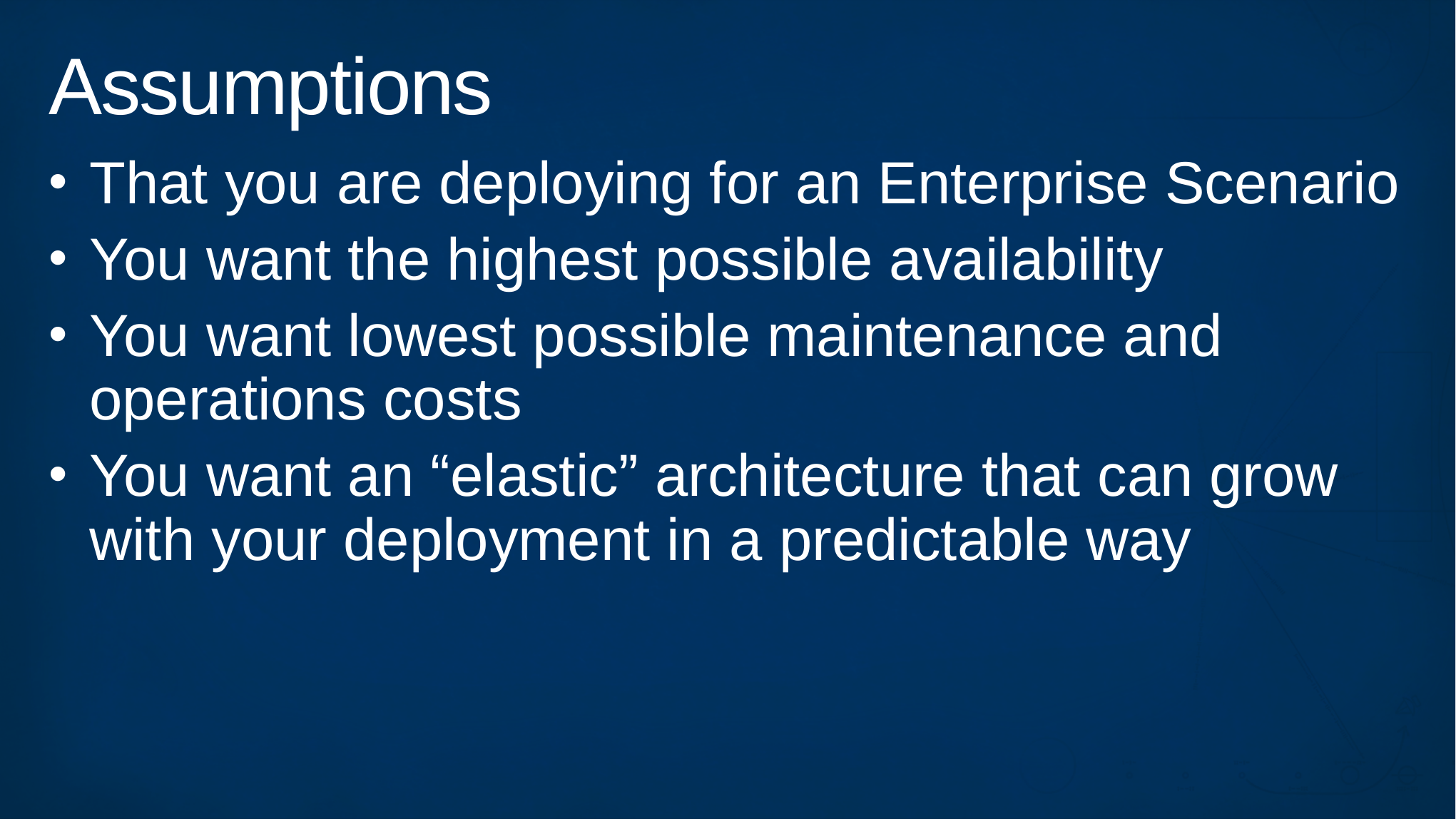

# Assumptions
That you are deploying for an Enterprise Scenario
You want the highest possible availability
You want lowest possible maintenance and operations costs
You want an “elastic” architecture that can grow with your deployment in a predictable way